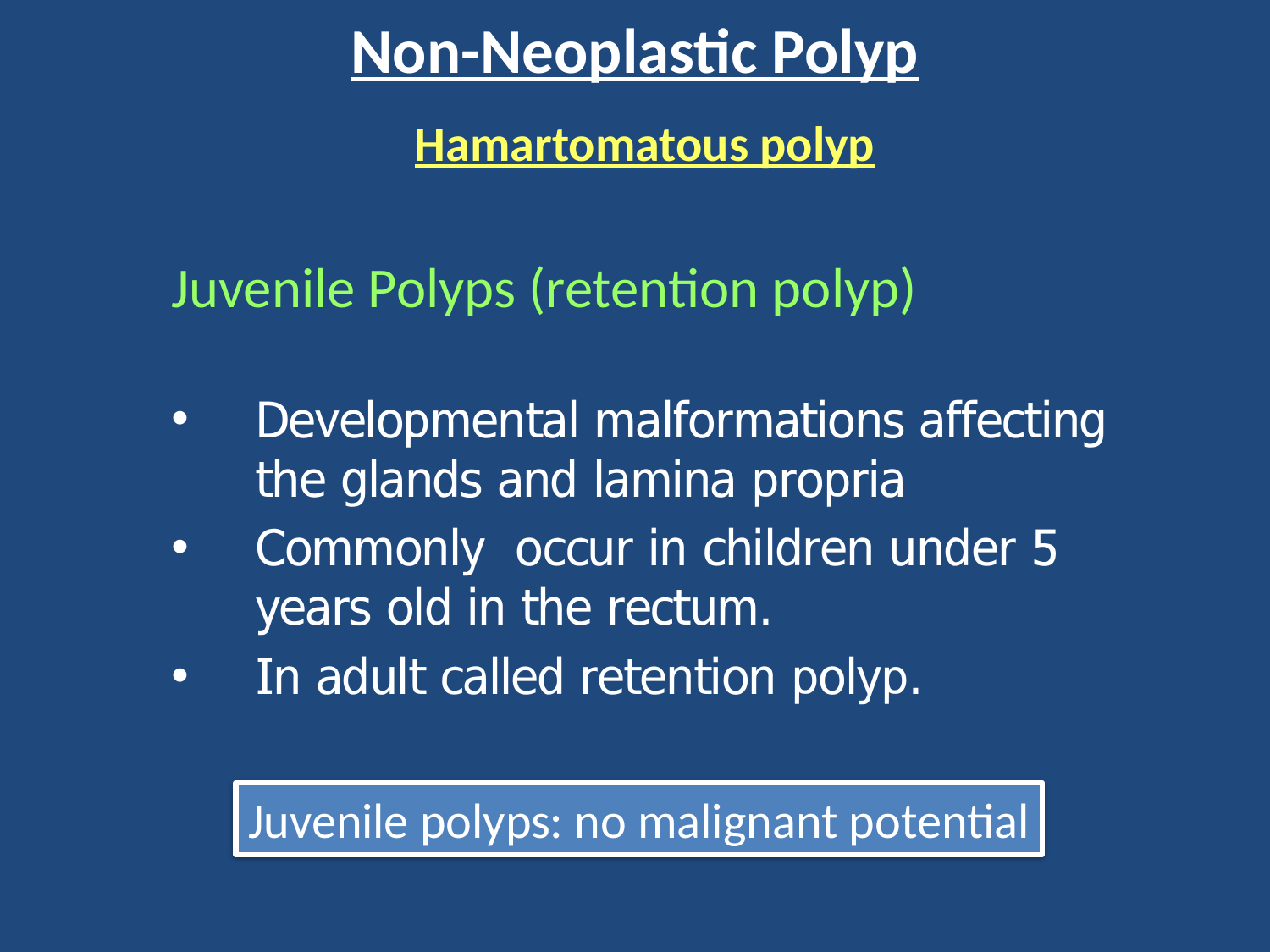

# Non-Neoplastic Polyp
 Hamartomatous polyp

Juvenile Polyps (retention polyp)

Developmental malformations affecting the glands and lamina propria
Commonly  occur in children under 5 years old in the rectum.
In adult called retention polyp.

Juvenile polyps: no malignant potential